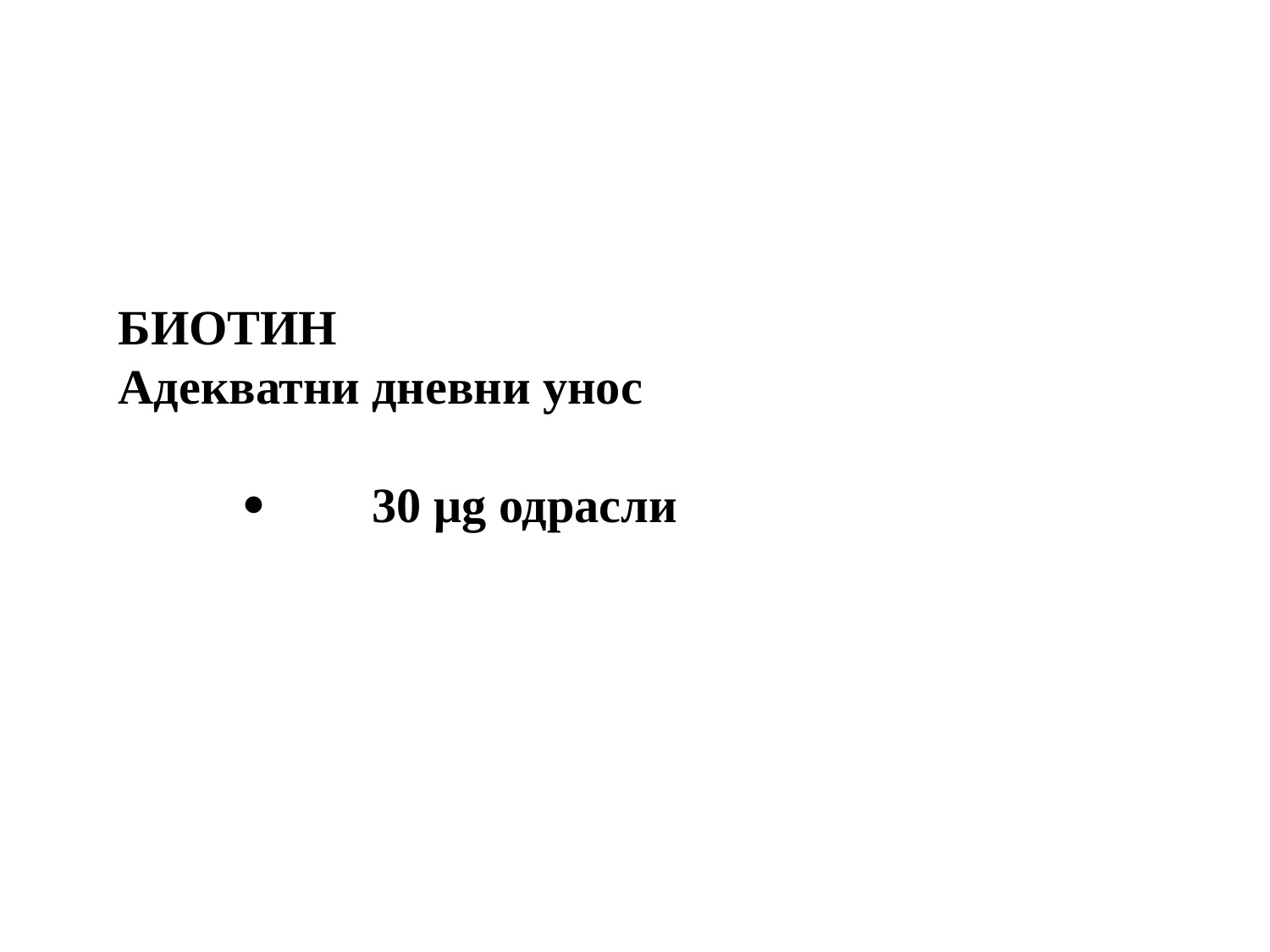

БИОТИН
Адекватни дневни унос

•	30 μg одрасли